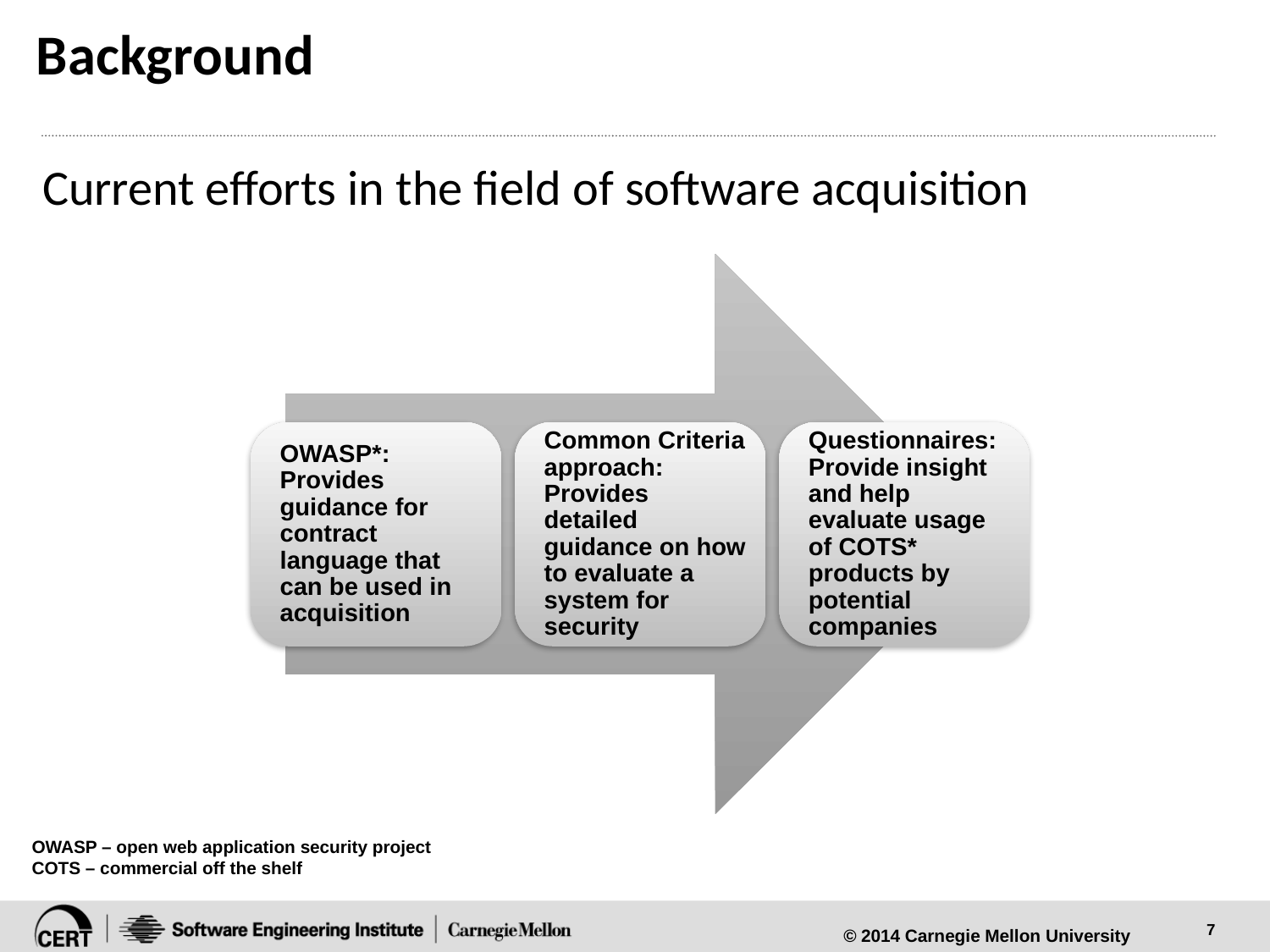

# Background
Current efforts in the field of software acquisition
OWASP*: Provides guidance for contract language that can be used in acquisition
Common Criteria approach: Provides detailed guidance on how to evaluate a system for security
Questionnaires: Provide insight and help evaluate usage of COTS* products by potential companies
OWASP – open web application security project
COTS – commercial off the shelf